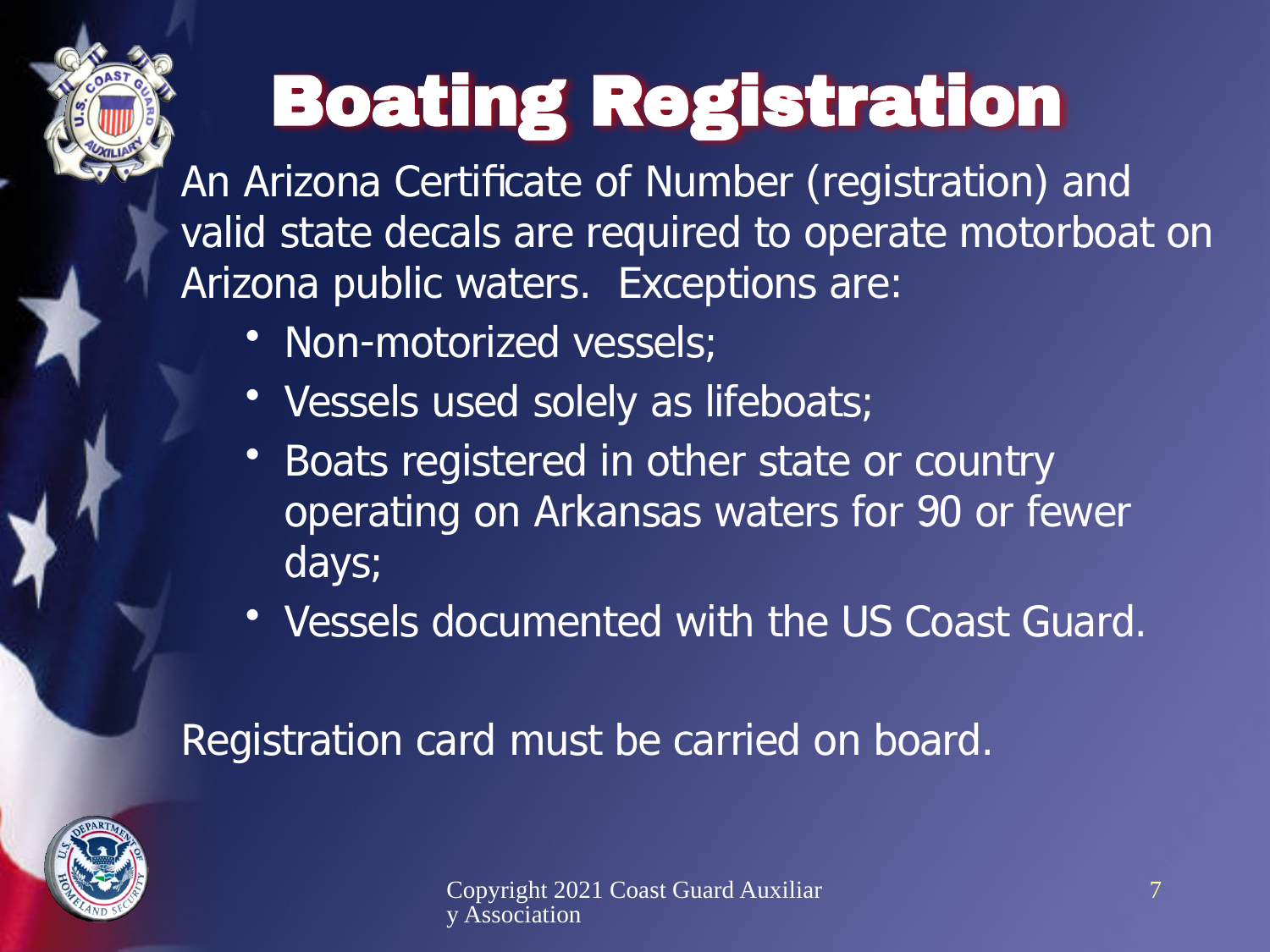

# Boating Registration
An Arizona Certificate of Number (registration) and valid state decals are required to operate motorboat on Arizona public waters.  Exceptions are:
Non-motorized vessels;
Vessels used solely as lifeboats;
Boats registered in other state or country operating on Arkansas waters for 90 or fewer days;
Vessels documented with the US Coast Guard.

Registration card must be carried on board.

Copyright 2021 Coast Guard Auxiliary Association
7